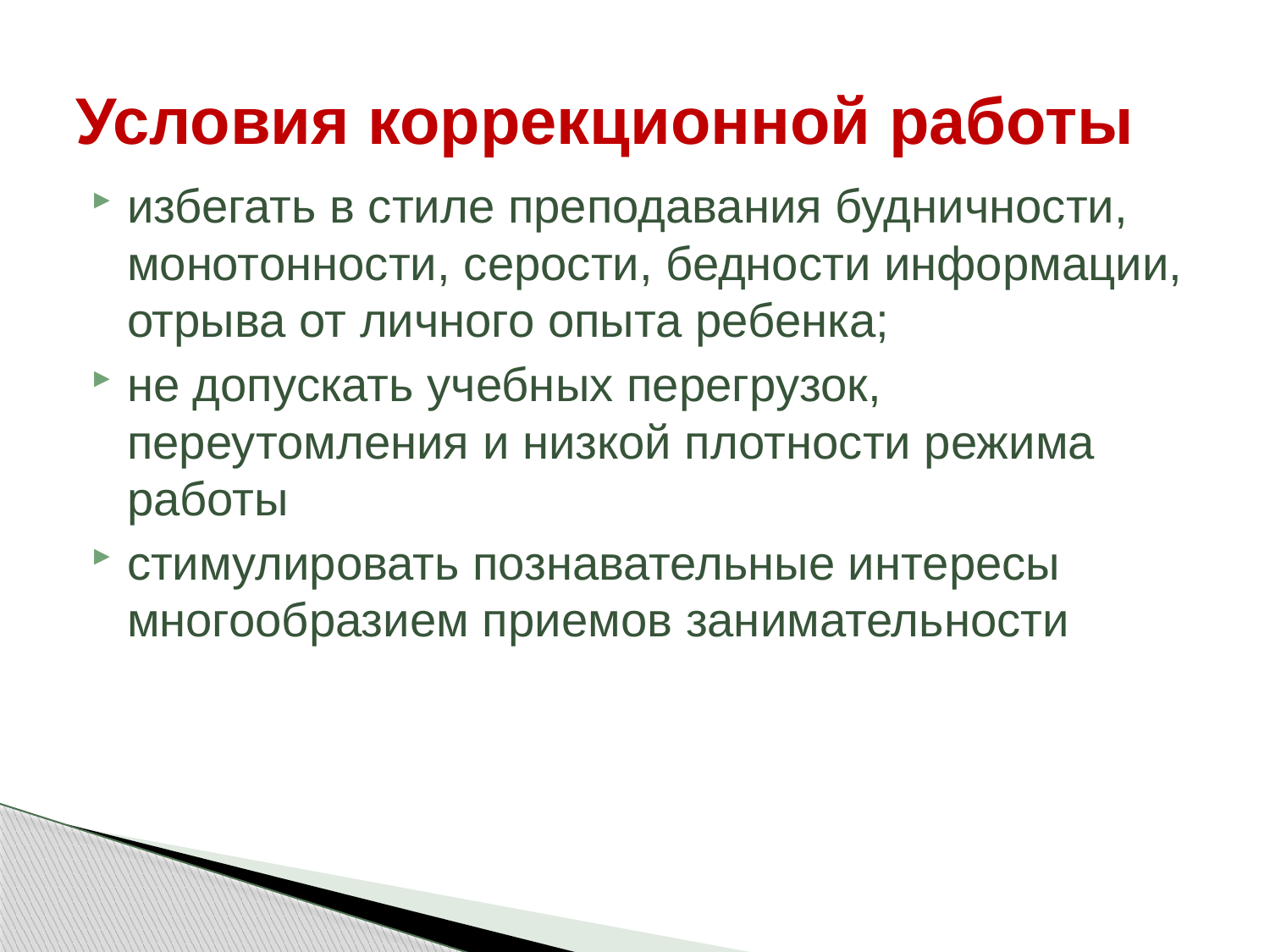

# Условия коррекционной работы
избегать в стиле преподавания будничности, монотонности, серости, бедности информации, отрыва от личного опыта ребенка;
не допускать учебных перегрузок, переутомления и низкой плотности режима работы
стимулировать познавательные интересы многообразием приемов занимательности